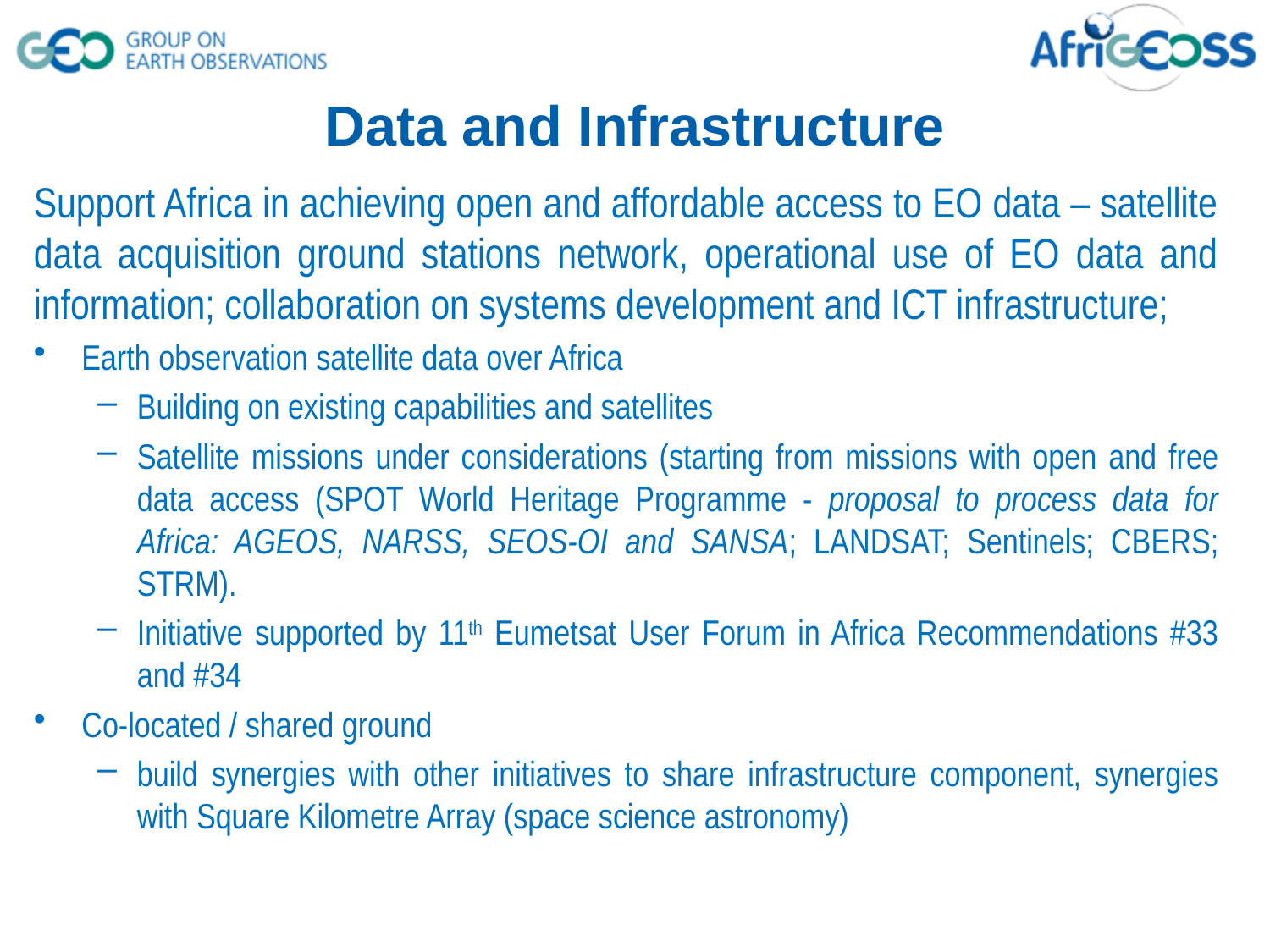

# Data and Infrastructure
Support Africa in achieving open and affordable access to EO data – satellite data acquisition ground stations network, operational use of EO data and information; collaboration on systems development and ICT infrastructure;
Earth observation satellite data over Africa
Building on existing capabilities and satellites
Satellite missions under considerations (starting from missions with open and free data access (SPOT World Heritage Programme - proposal to process data for Africa: AGEOS, NARSS, SEOS-OI and SANSA; LANDSAT; Sentinels; CBERS; STRM).
Initiative supported by 11th Eumetsat User Forum in Africa Recommendations #33 and #34
Co-located / shared ground
build synergies with other initiatives to share infrastructure component, synergies with Square Kilometre Array (space science astronomy)